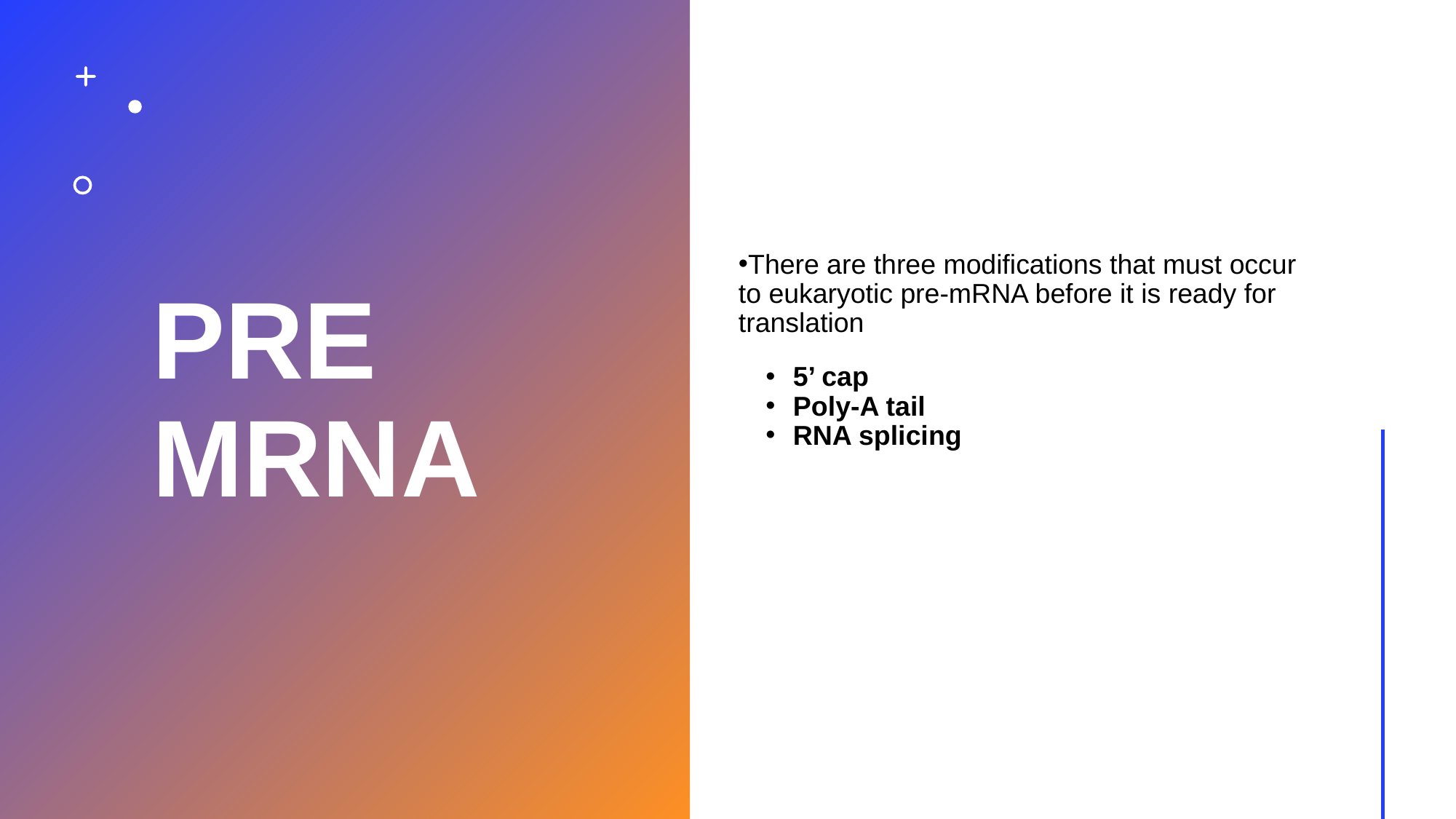

# Pre mRNA
There are three modifications that must occur to eukaryotic pre-mRNA before it is ready for translation
5’ cap
Poly-A tail
RNA splicing